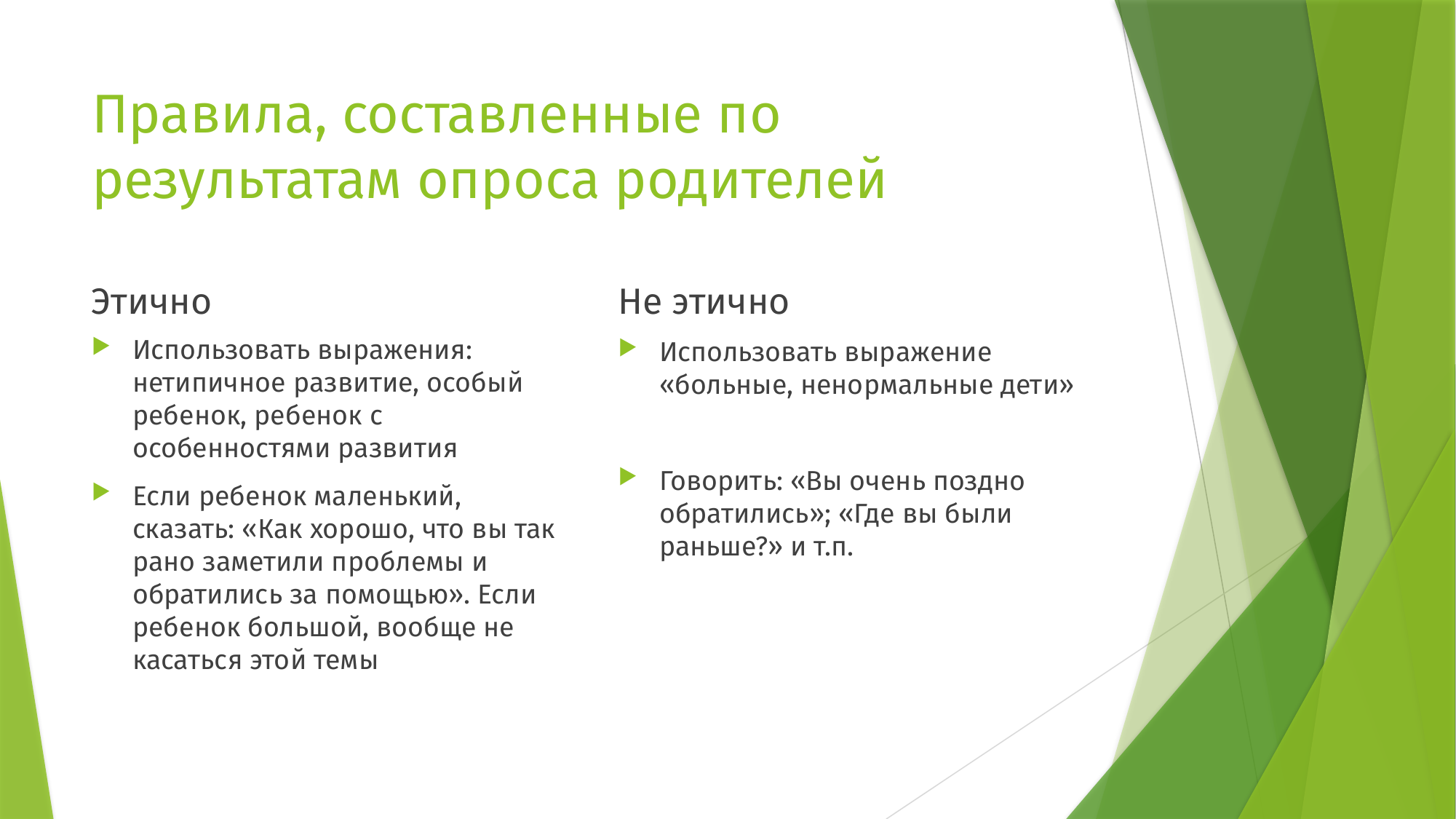

# Правила, составленные по результатам опроса родителей
Этично
Не этично
Использовать выражения: нетипичное развитие, особый ребенок, ребенок с особенностями развития
Если ребенок маленький, сказать: «Как хорошо, что вы так рано заметили проблемы и обратились за помощью». Если ребенок большой, вообще не касаться этой темы
Использовать выражение «больные, ненормальные дети»

Говорить: «Вы очень поздно обратились»; «Где вы были раньше?» и т.п.